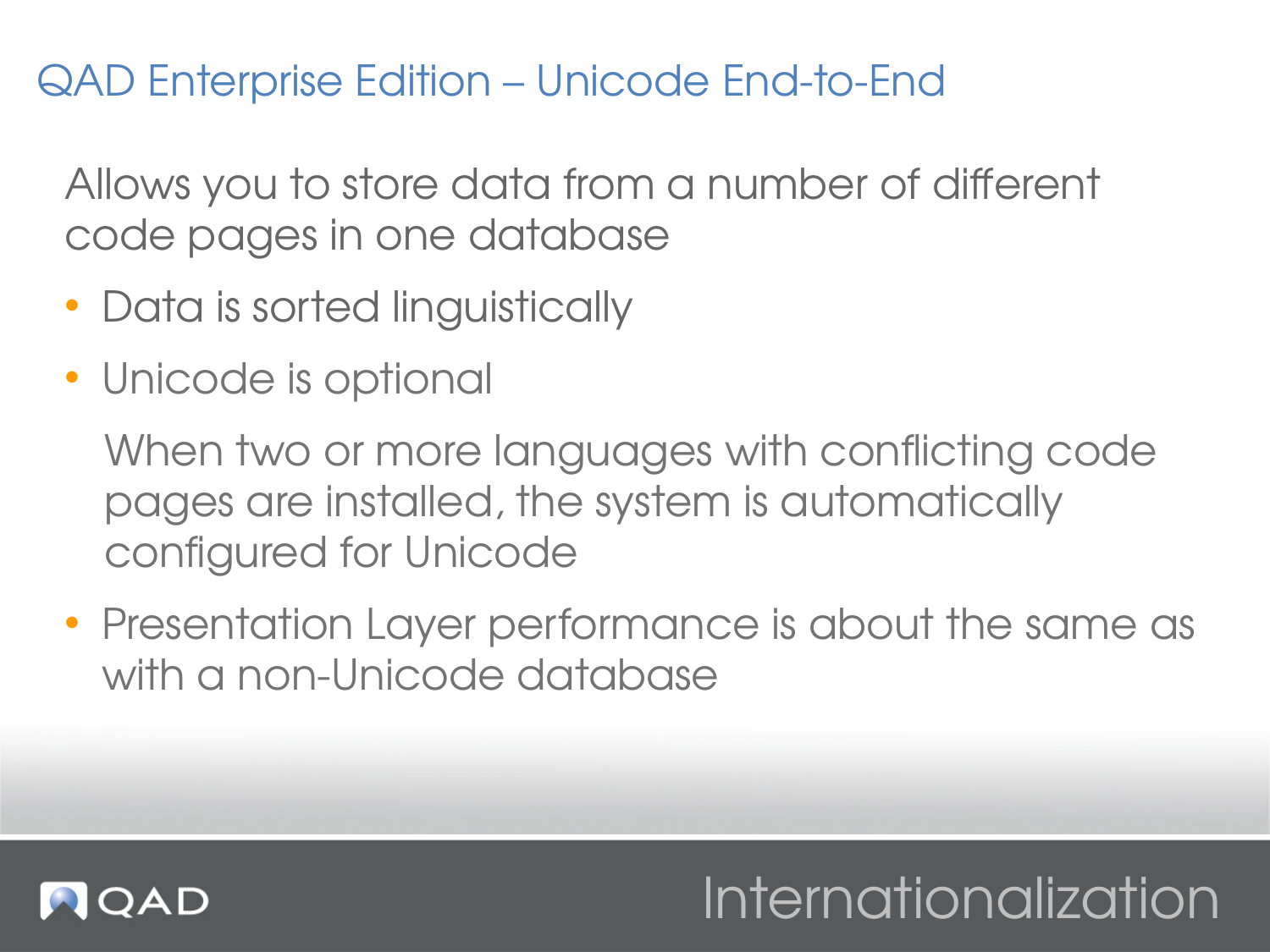

QAD Enterprise Edition – Unicode End-to-End
Allows you to store data from a number of different code pages in one database
Data is sorted linguistically
Unicode is optional
When two or more languages with conflicting code pages are installed, the system is automatically configured for Unicode
Presentation Layer performance is about the same as with a non-Unicode database

# Internationalization